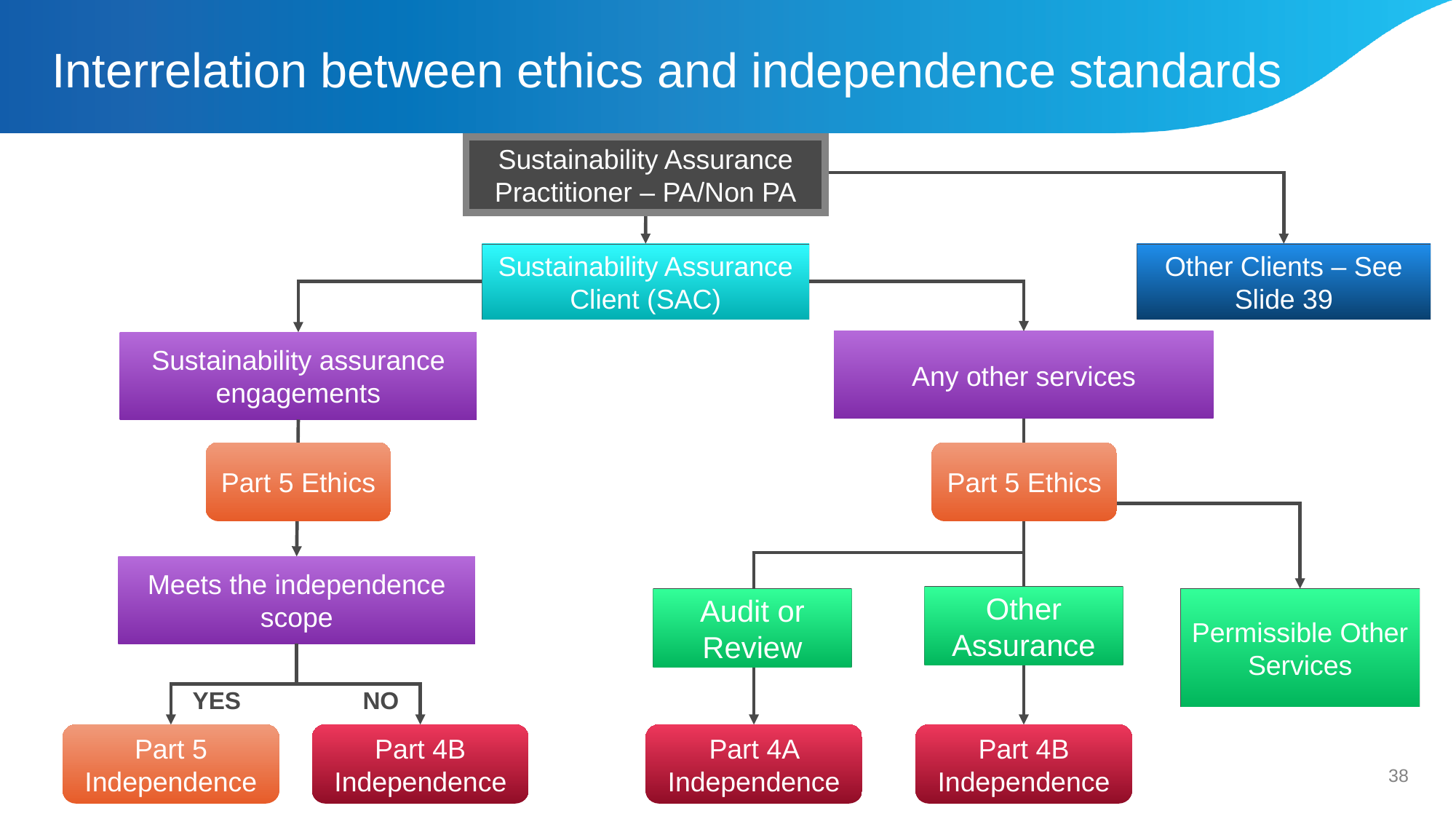

# Interrelation between ethics and independence standards
Sustainability Assurance Practitioner – PA/Non PA
Other Clients – See Slide 39
Sustainability Assurance Client (SAC)
Any other services
Sustainability assurance engagements
Part 5 Ethics
Part 5 Ethics
Meets the independence scope
Other Assurance
Permissible Other Services
Audit or Review
YES
NO
Part 4B Independence
Part 4A Independence
Part 4B Independence
Part 5 Independence
38